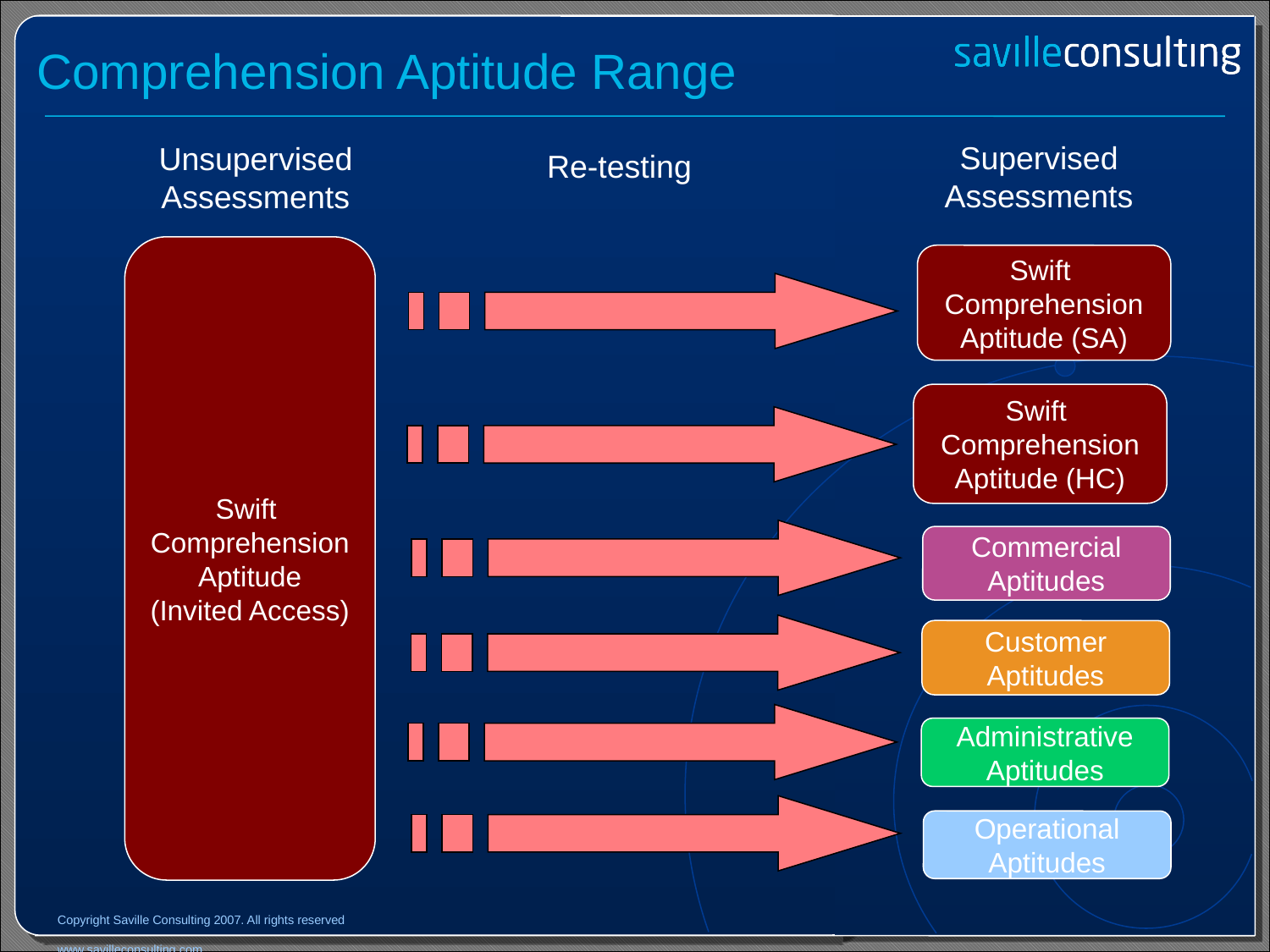

Comprehension Aptitude Range
Supervised Assessments
Unsupervised Assessments
Re-testing
Swift
Comprehension
Aptitude
(Invited Access)
Swift
Comprehension
Aptitude (SA)

Swift
Comprehension
Aptitude (HC)

Commercial
Aptitudes

Customer
Aptitudes

Administrative
Aptitudes

Operational
Aptitudes